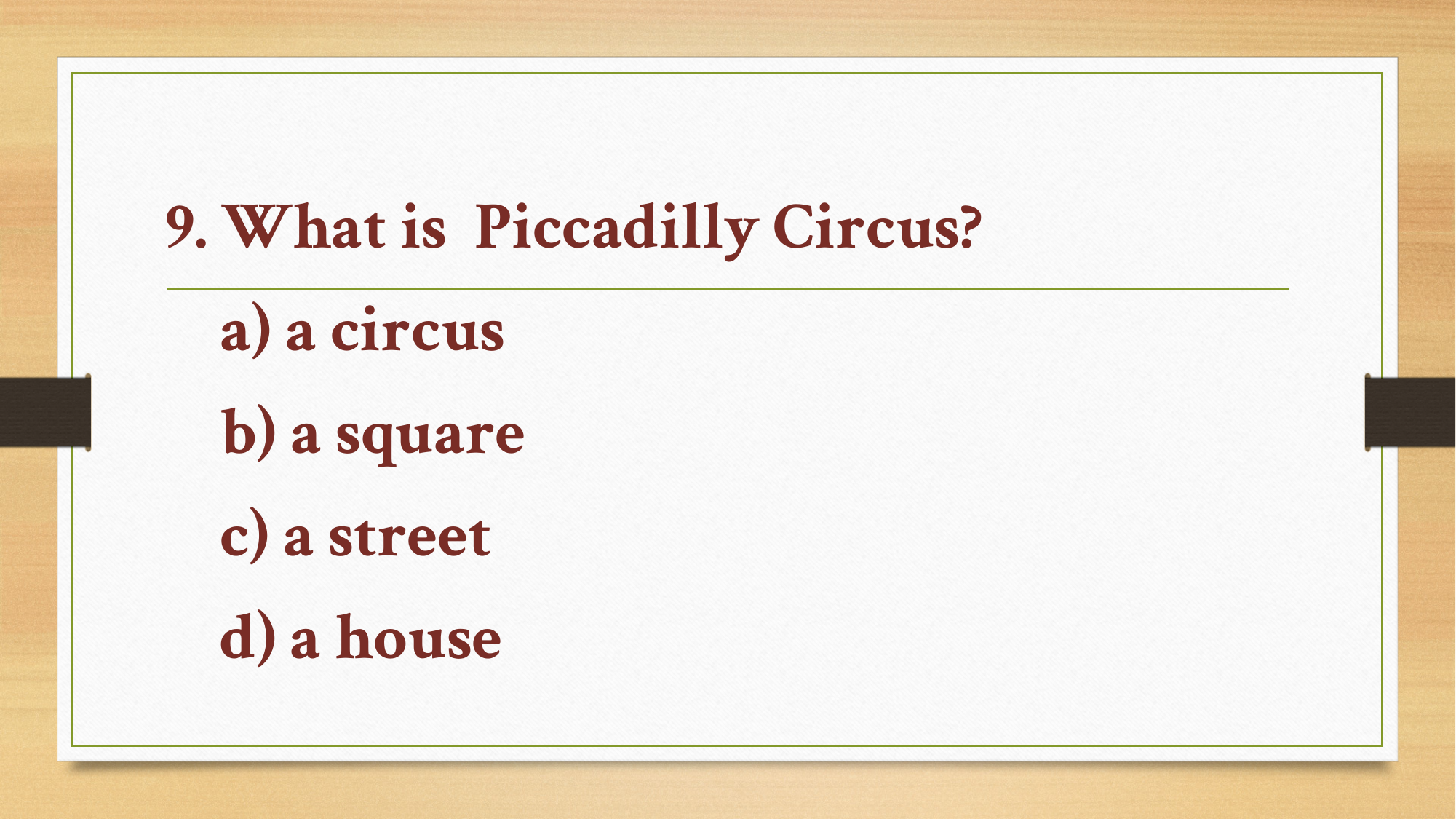

#
9. What is  Piccadilly Circus?
    a) a circus
    b) a square
    c) a street
    d) a house